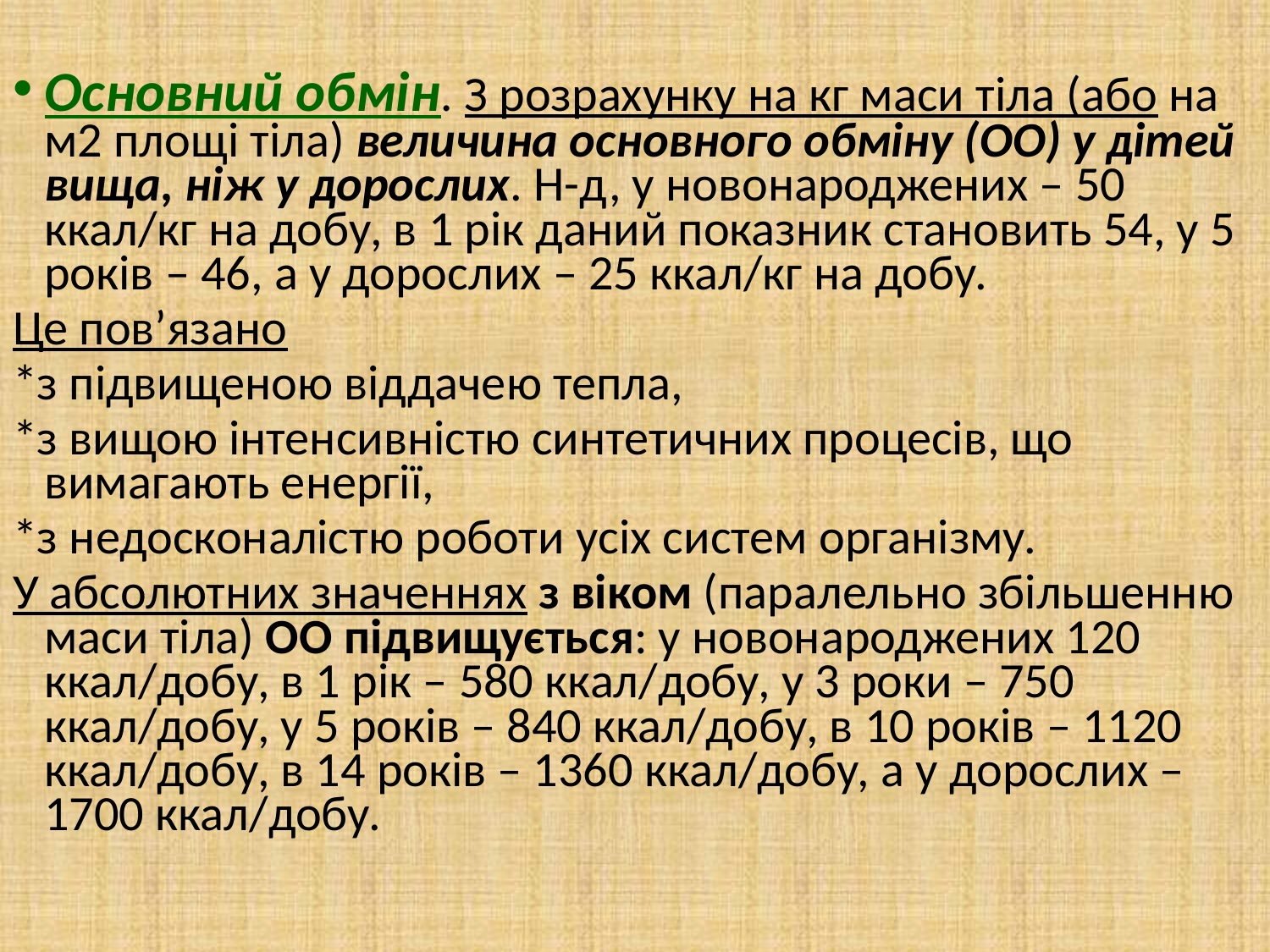

Основний обмін. З розрахунку на кг маси тіла (або на м2 площі тіла) величина основного обміну (OO) у дітей вища, ніж у дорослих. Н-д, у новонароджених – 50 ккал/кг на добу, в 1 рік даний показник становить 54, у 5 років – 46, а у дорослих – 25 ккал/кг на добу.
Це пов’язано
*з підвищеною віддачею тепла,
*з вищою інтенсивністю синтетичних процесів, що вимагають енергії,
*з недосконалістю роботи усіх систем організму.
У абсолютних значеннях з віком (паралельно збільшенню маси тіла) OO підвищується: у новонароджених 120 ккал/добу, в 1 рік – 580 ккал/добу, у 3 роки – 750 ккал/добу, у 5 років – 840 ккал/добу, в 10 років – 1120 ккал/добу, в 14 років – 1360 ккал/добу, а у дорослих – 1700 ккал/добу.